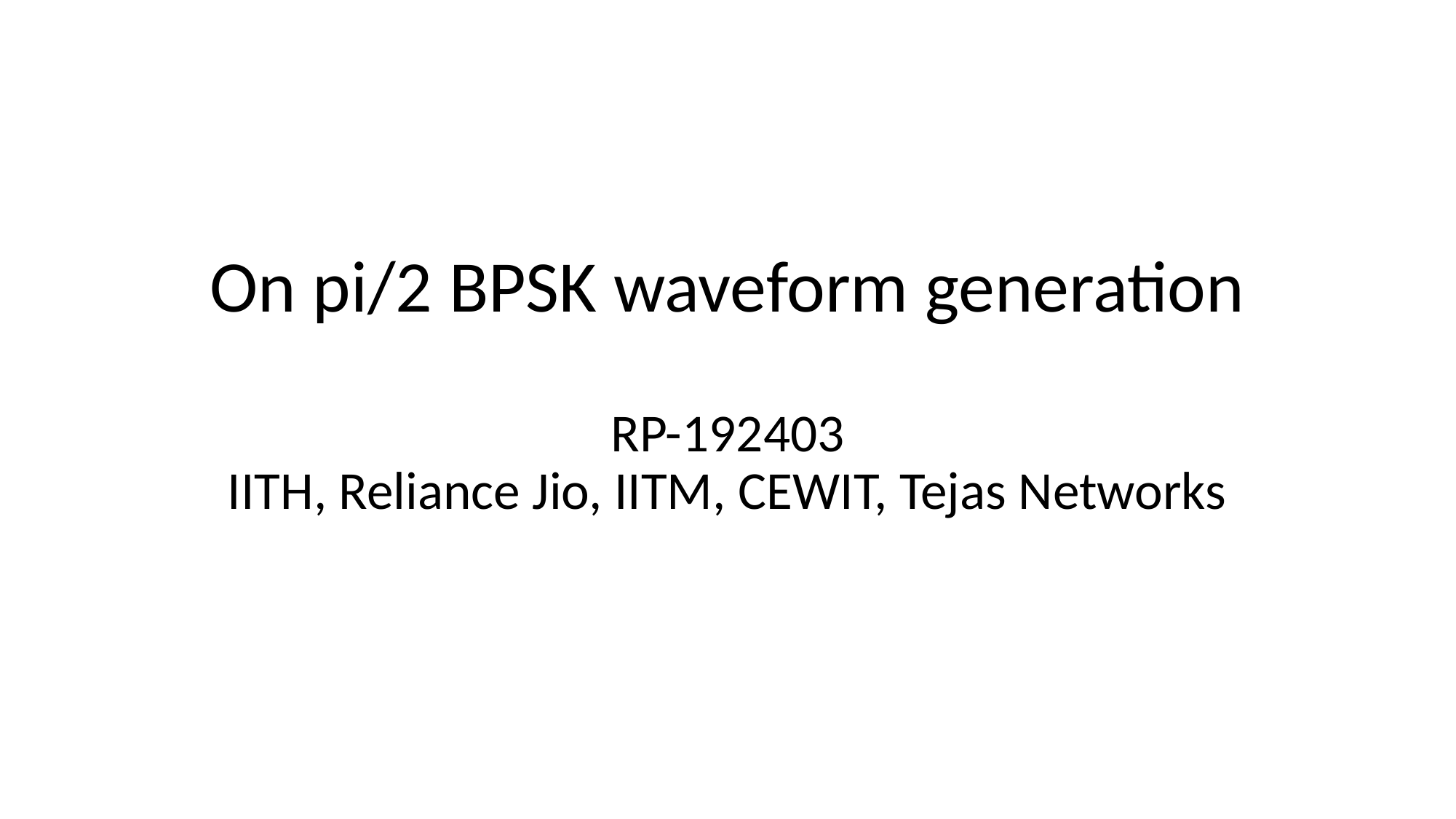

# On pi/2 BPSK waveform generation RP-192403 IITH, Reliance Jio, IITM, CEWIT, Tejas Networks